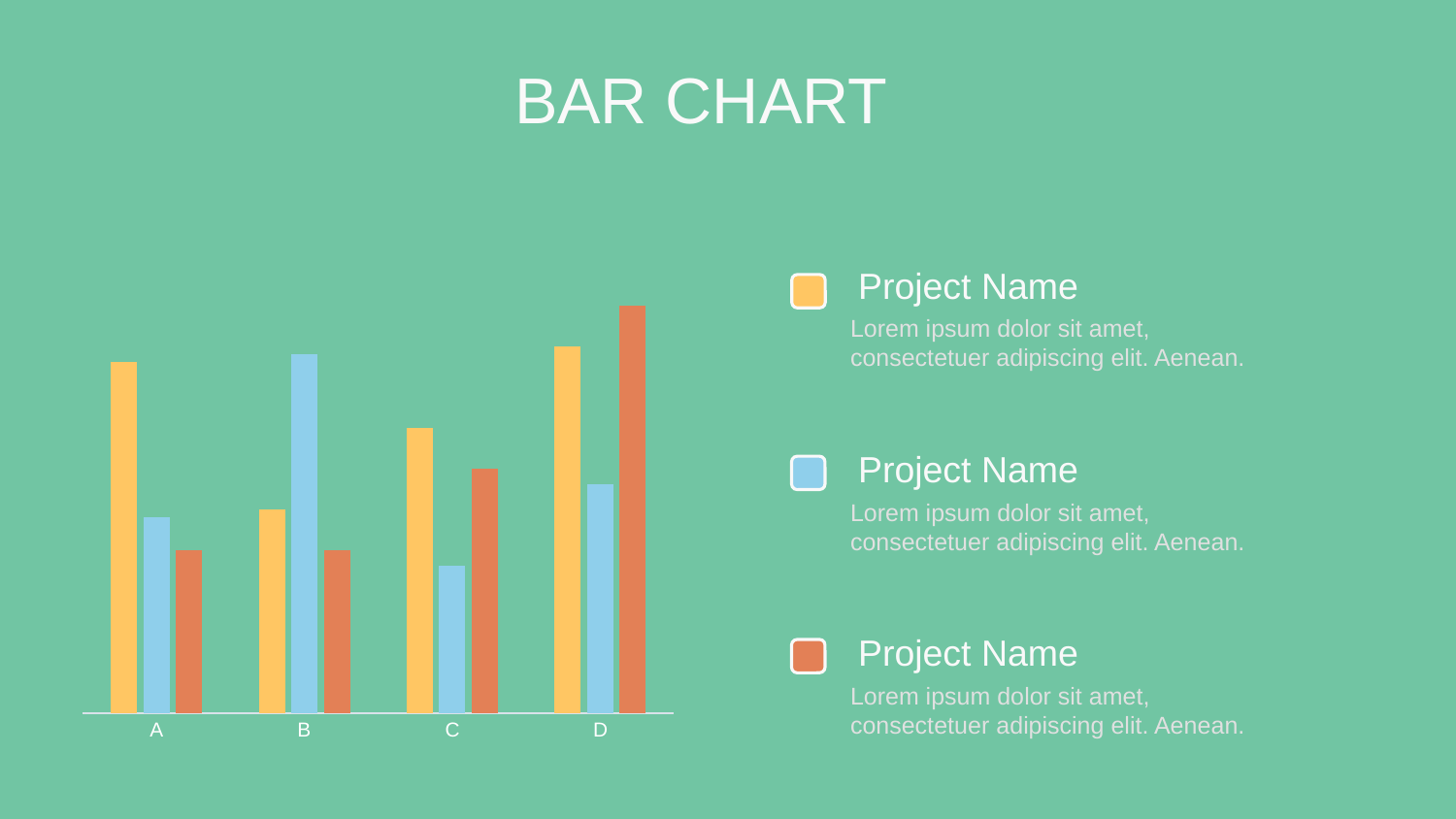

BAR CHART

### Chart

| Category | Responsive | Support | Analysis |
|---|---|---|---|
| A | 4.3 | 2.4 | 2.0 |
| B | 2.5 | 4.4 | 2.0 |
| C | 3.5 | 1.8 | 3.0 |
| D | 4.5 | 2.8 | 5.0 |
Project Name
Lorem ipsum dolor sit amet, consectetuer adipiscing elit. Aenean.

Project Name
Lorem ipsum dolor sit amet, consectetuer adipiscing elit. Aenean.

Project Name
Lorem ipsum dolor sit amet, consectetuer adipiscing elit. Aenean.